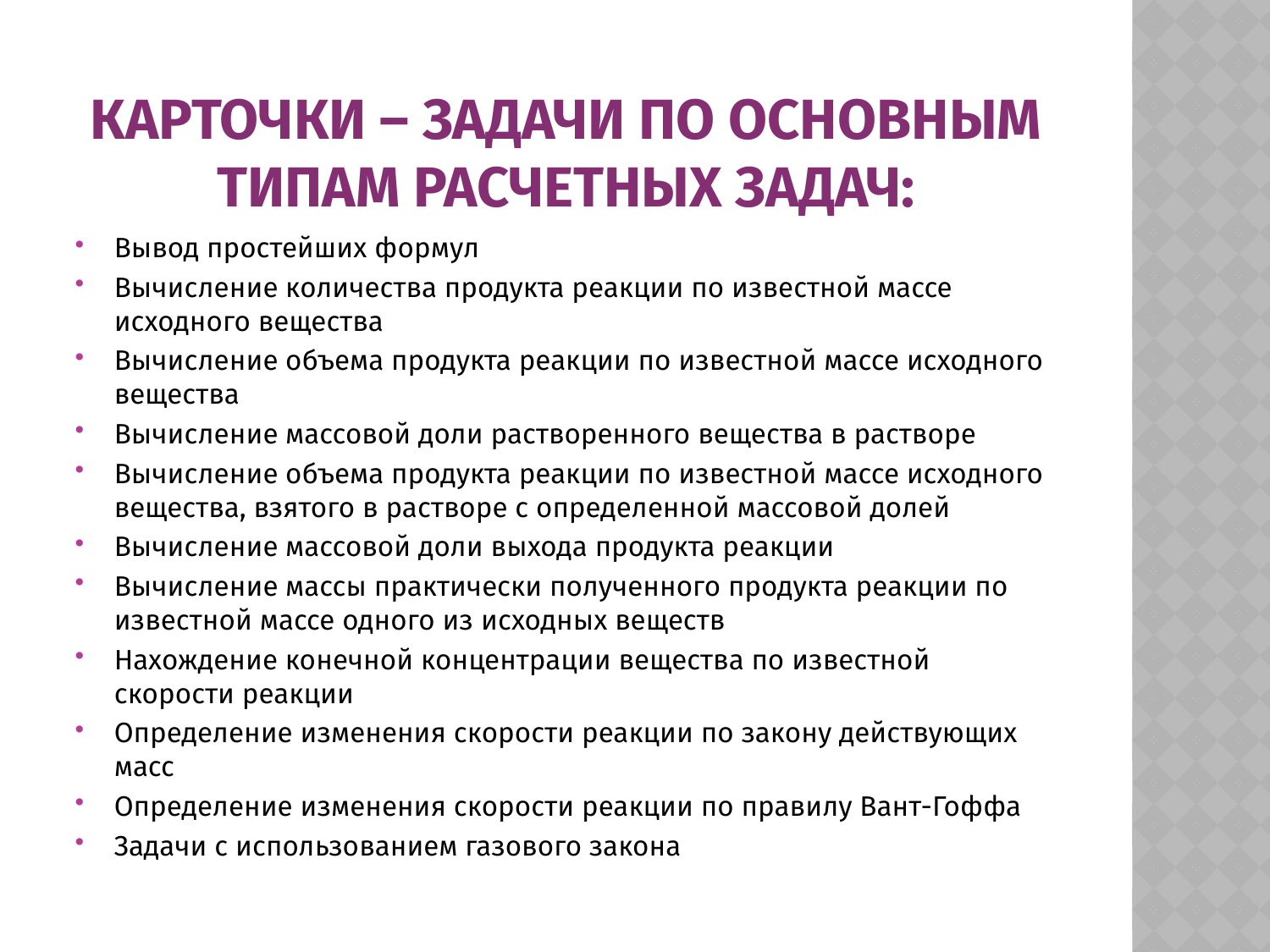

# карточки – задачи по основным типам расчетных задач:
Вывод простейших формул
Вычисление количества продукта реакции по известной массе исходного вещества
Вычисление объема продукта реакции по известной массе исходного вещества
Вычисление массовой доли растворенного вещества в растворе
Вычисление объема продукта реакции по известной массе исходного вещества, взятого в растворе с определенной массовой долей
Вычисление массовой доли выхода продукта реакции
Вычисление массы практически полученного продукта реакции по известной массе одного из исходных веществ
Нахождение конечной концентрации вещества по известной скорости реакции
Определение изменения скорости реакции по закону действующих масс
Определение изменения скорости реакции по правилу Вант-Гоффа
Задачи с использованием газового закона